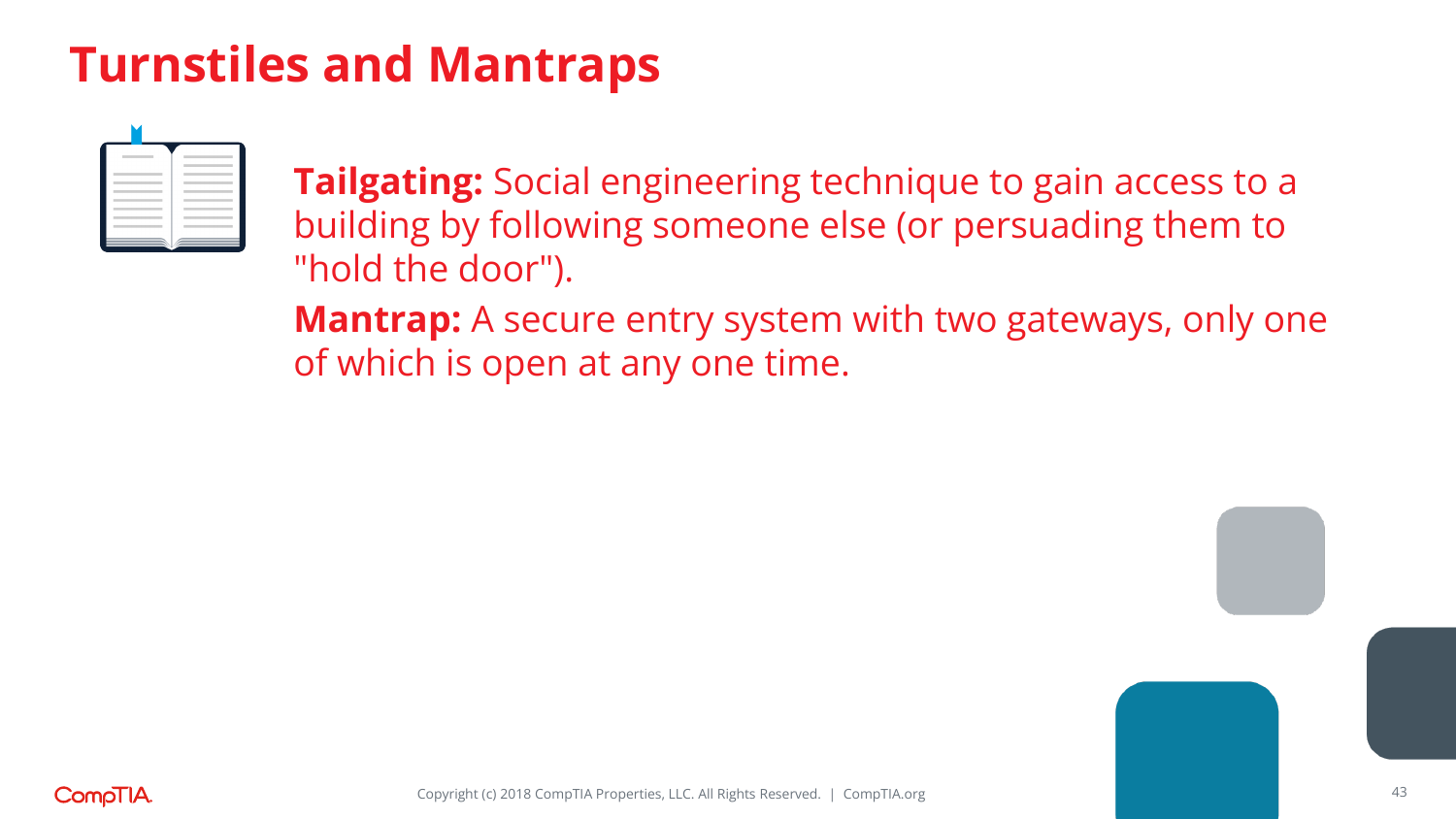

# Turnstiles and Mantraps
Tailgating: Social engineering technique to gain access to a building by following someone else (or persuading them to "hold the door").
Mantrap: A secure entry system with two gateways, only one of which is open at any one time.
43